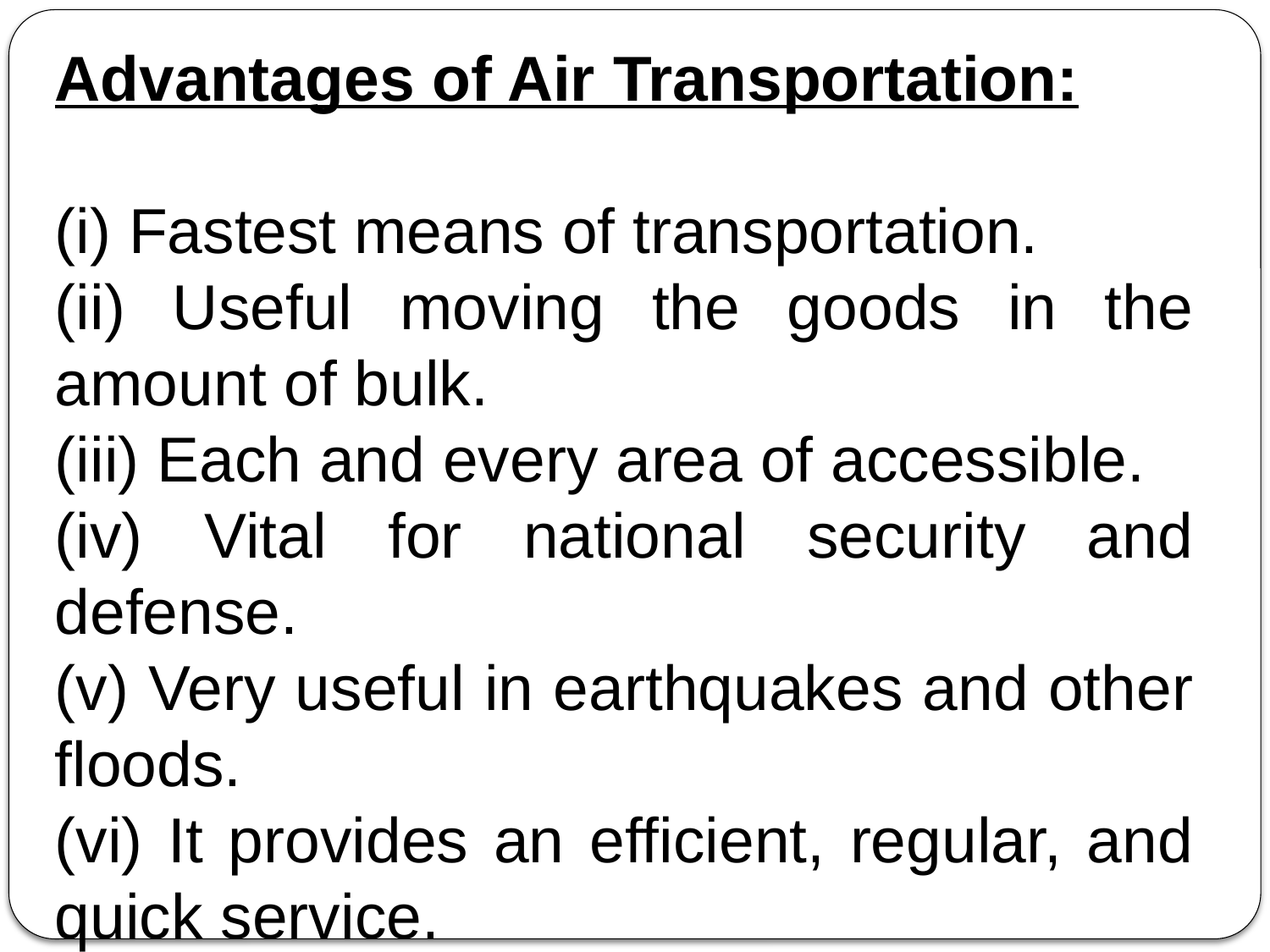

Advantages of Air Transportation:

(i) Fastest means of transportation.
(ii) Useful moving the goods in the amount of bulk.
(iii) Each and every area of accessible.
(iv) Vital for national security and defense.
(v) Very useful in earthquakes and other floods.
(vi) It provides an efficient, regular, and quick service.
(vii) It is very suitable for emergency services.